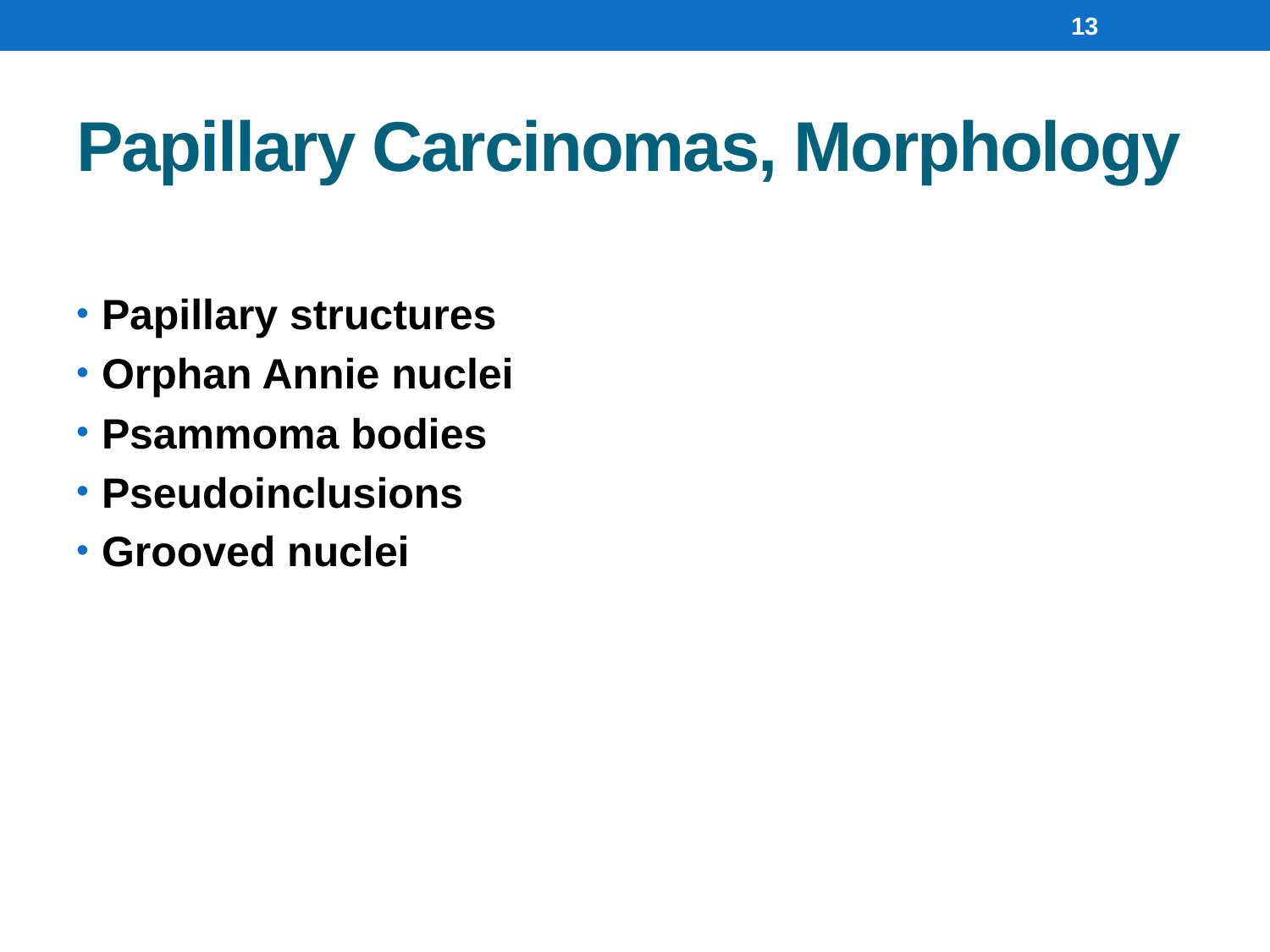

13
# Papillary Carcinomas, Morphology

Papillary structures
Orphan Annie nuclei
Psammoma bodies
Pseudoinclusions
Grooved nuclei